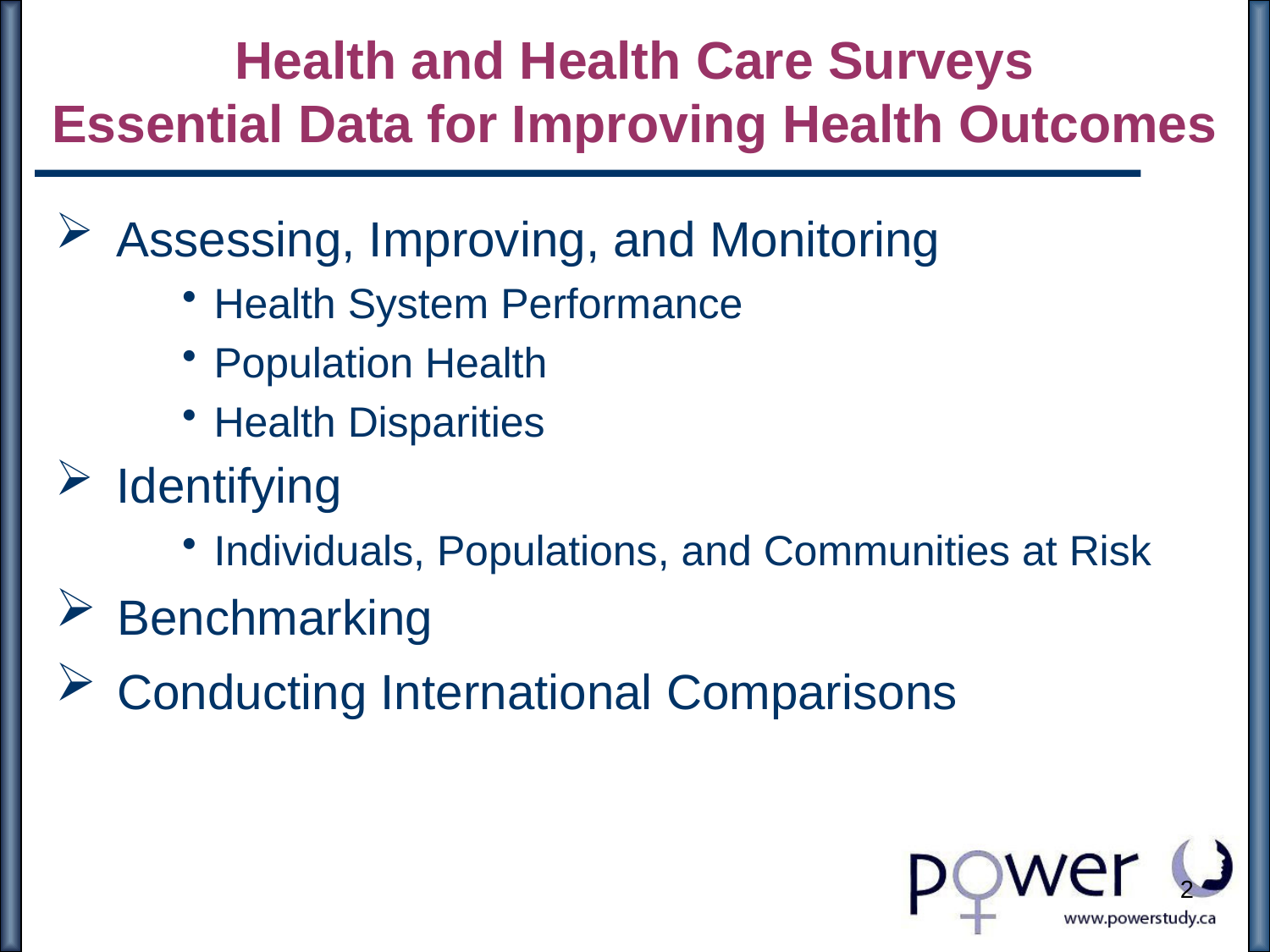

# Health and Health Care Surveys Essential Data for Improving Health Outcomes
 Assessing, Improving, and Monitoring
Health System Performance
Population Health
Health Disparities
 Identifying
Individuals, Populations, and Communities at Risk
 Benchmarking
 Conducting International Comparisons
2